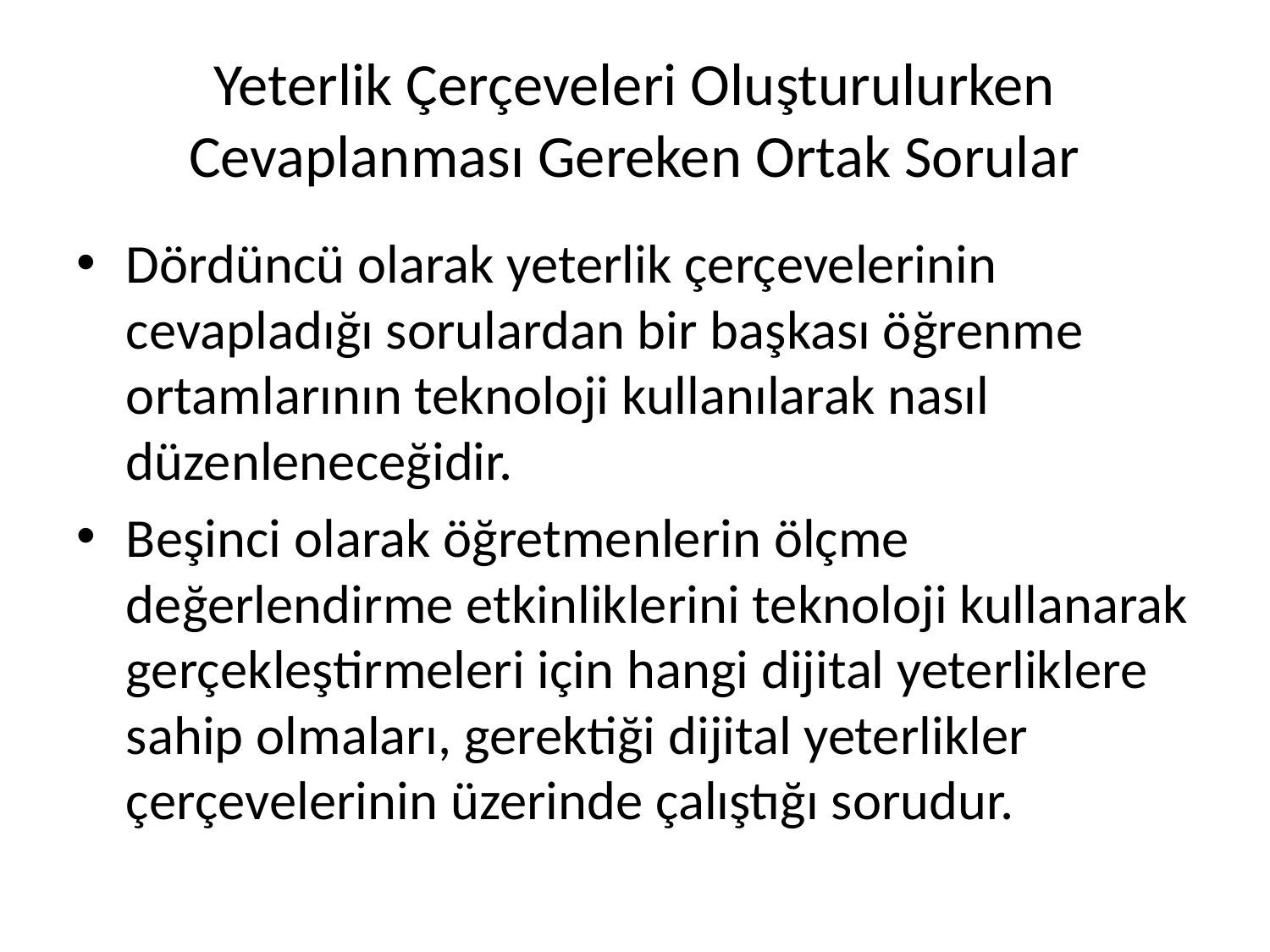

# Yeterlik Çerçeveleri Oluşturulurken Cevaplanması Gereken Ortak Sorular
Dördüncü olarak yeterlik çerçevelerinin cevapladığı sorulardan bir başkası öğrenme ortamlarının teknoloji kullanılarak nasıl düzenleneceğidir.
Beşinci olarak öğretmenlerin ölçme değerlendirme etkinliklerini teknoloji kullanarak gerçekleştirmeleri için hangi dijital yeterliklere sahip olmaları, gerektiği dijital yeterlikler çerçevelerinin üzerinde çalıştığı sorudur.